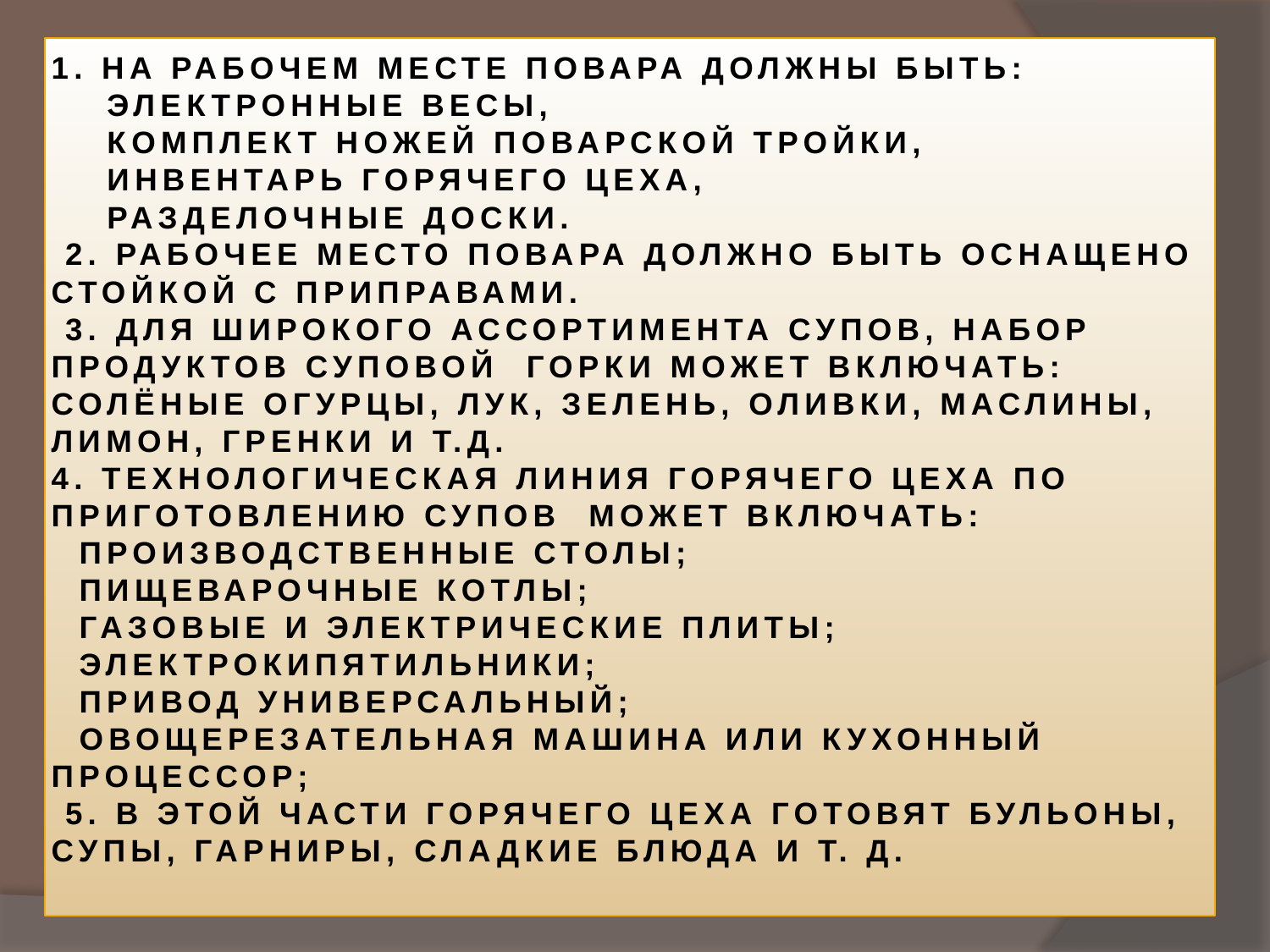

# 1. НА РАБОЧЕМ МЕСТЕ ПОВАРА ДОЛЖНЫ БЫТЬ: ЭЛЕКТРОННЫЕ ВЕСЫ, КОМПЛЕКТ НОЖЕЙ ПОВАРСКОЙ ТРОЙКИ, ИНВЕНТАРЬ ГОРЯЧЕГО ЦЕХА, РАЗДЕЛОЧНЫЕ ДОСКИ. 2. РАБОЧЕЕ МЕСТО ПОВАРА ДОЛЖНО БЫТЬ ОСНАЩЕНО СТОЙКОЙ С ПРИПРАВАМИ. 3. ДЛЯ ШИРОКОГО АССОРТИМЕНТА СУПОВ, НАБОР ПРОДУКТОВ СУПОВОЙ  ГОРКИ МОЖЕТ ВКЛЮЧАТЬ: СОЛЁНЫЕ ОГУРЦЫ, ЛУК, ЗЕЛЕНЬ, ОЛИВКИ, МАСЛИНЫ, ЛИМОН, ГРЕНКИ И Т.Д. 4. ТЕХНОЛОГИЧЕСКАЯ ЛИНИЯ ГОРЯЧЕГО ЦЕХА ПО ПРИГОТОВЛЕНИЮ СУПОВ  МОЖЕТ ВКЛЮЧАТЬ: ПРОИЗВОДСТВЕННЫЕ СТОЛЫ; ПИЩЕВАРОЧНЫЕ КОТЛЫ; ГАЗОВЫЕ И ЭЛЕКТРИЧЕСКИЕ ПЛИТЫ; ЭЛЕКТРОКИПЯТИЛЬНИКИ; ПРИВОД УНИВЕРСАЛЬНЫЙ; ОВОЩЕРЕЗАТЕЛЬНАЯ МАШИНА ИЛИ КУХОННЫЙ ПРОЦЕССОР; 5. В ЭТОЙ ЧАСТИ ГОРЯЧЕГО ЦЕХА ГОТОВЯТ БУЛЬОНЫ, СУПЫ, ГАРНИРЫ, СЛАДКИЕ БЛЮДА И Т. Д.